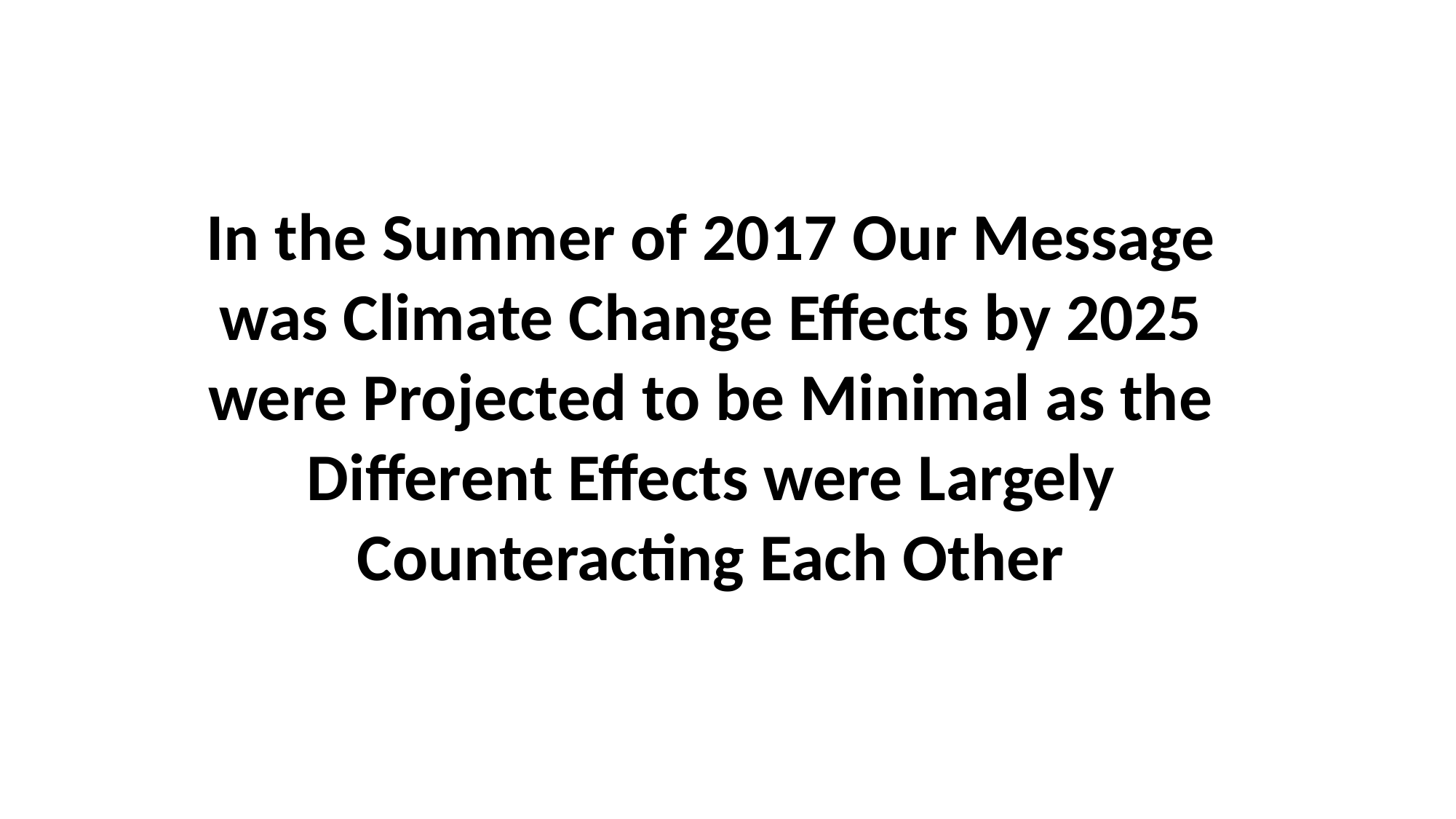

In the Summer of 2017 Our Message was Climate Change Effects by 2025 were Projected to be Minimal as the Different Effects were Largely Counteracting Each Other